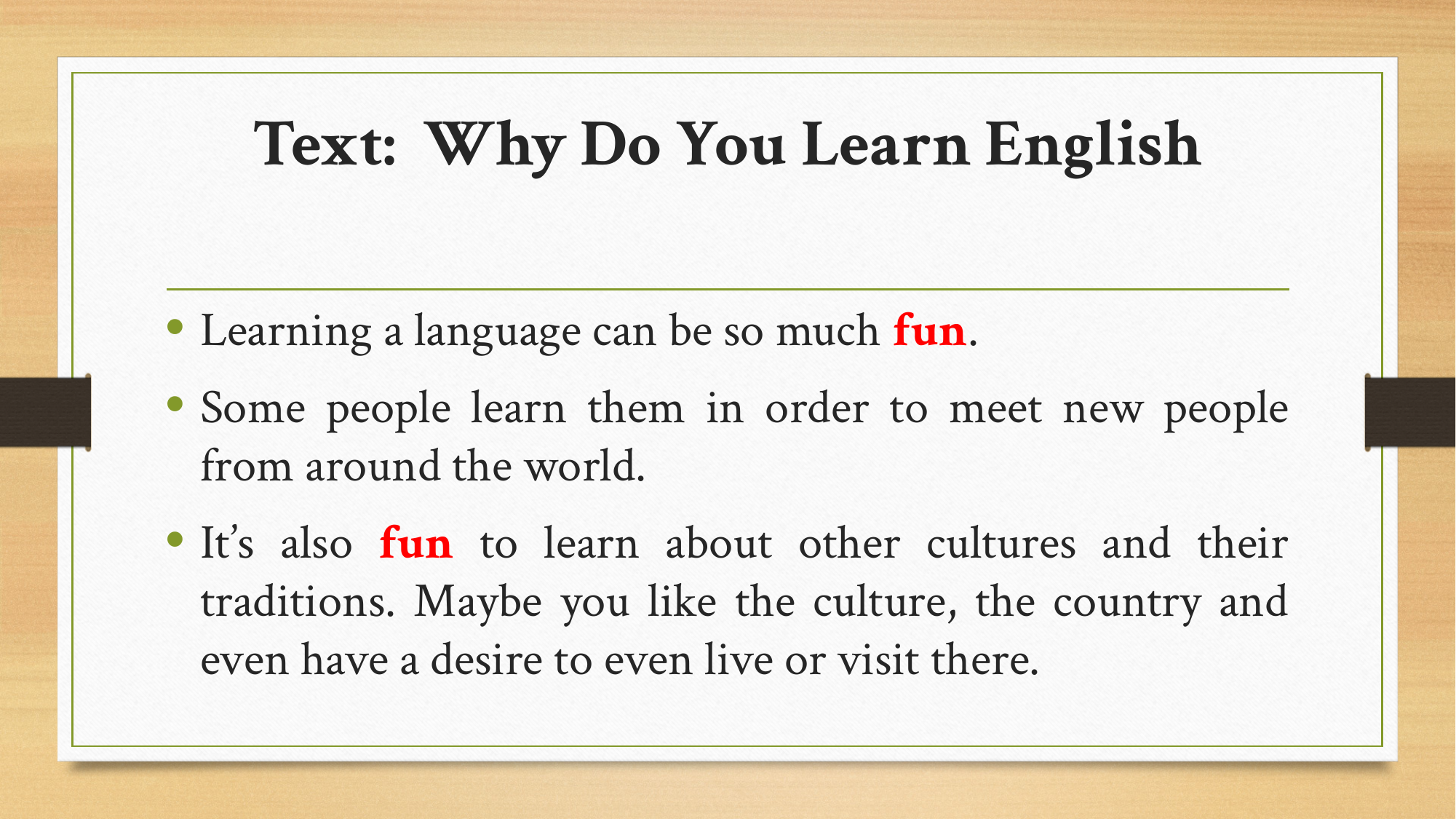

# Text:  Why Do You Learn English
Learning a language can be so much fun.
Some people learn them in order to meet new people from around the world.
It’s also fun to learn about other cultures and their traditions. Maybe you like the culture, the country and even have a desire to even live or visit there.